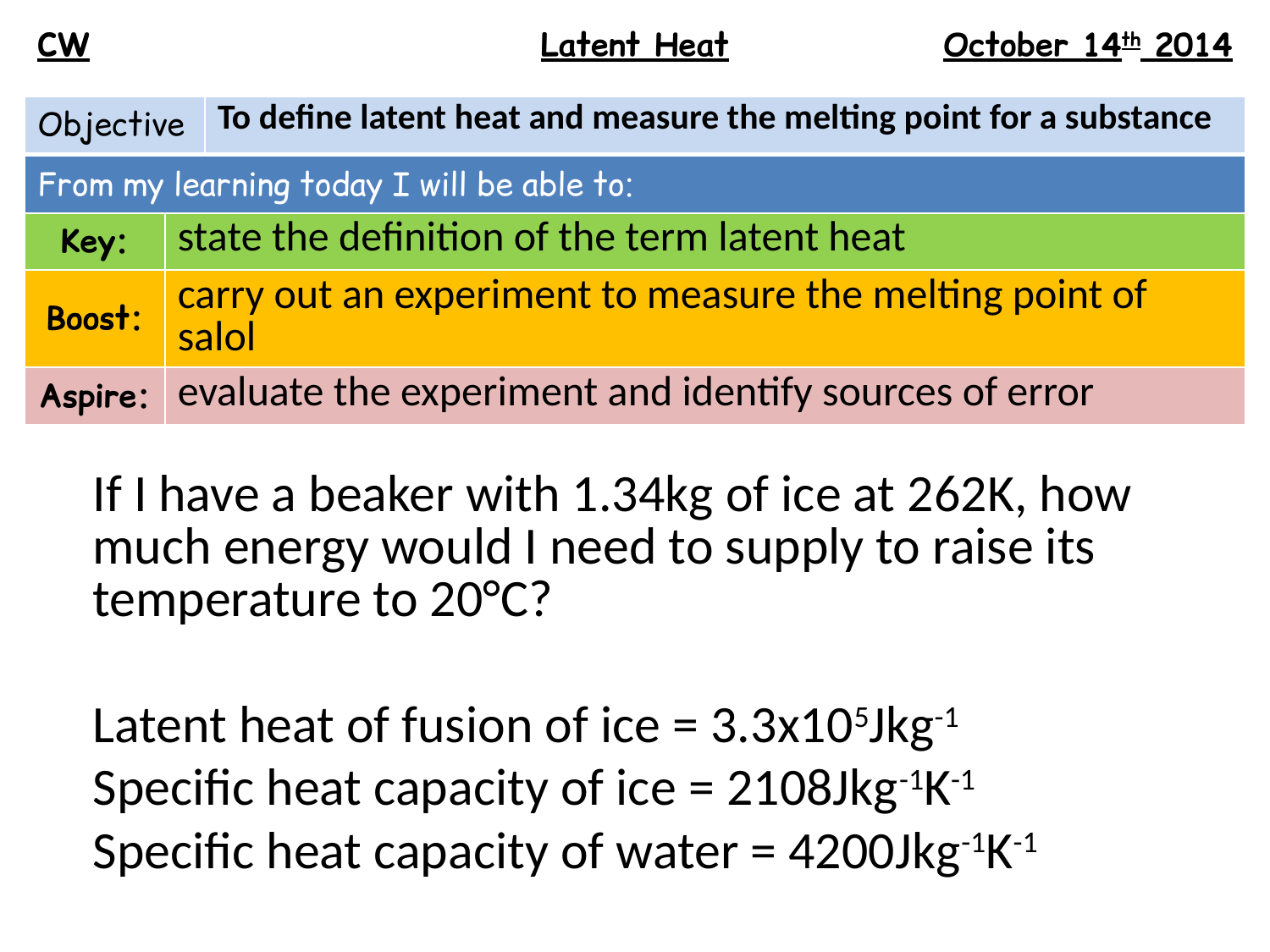

| CW | Latent Heat | October 14th 2014 |
| --- | --- | --- |
| Objective | To define latent heat and measure the melting point for a substance |
| --- | --- |
| From my learning today I will be able to: |  |
| --- | --- |
| Key: | state the definition of the term latent heat |
| Boost: | carry out an experiment to measure the melting point of salol |
| Aspire: | evaluate the experiment and identify sources of error |
If I have a beaker with 1.34kg of ice at 262K, how much energy would I need to supply to raise its temperature to 20°C?

Latent heat of fusion of ice = 3.3x105Jkg-1
Specific heat capacity of ice = 2108Jkg-1K-1
Specific heat capacity of water = 4200Jkg-1K-1